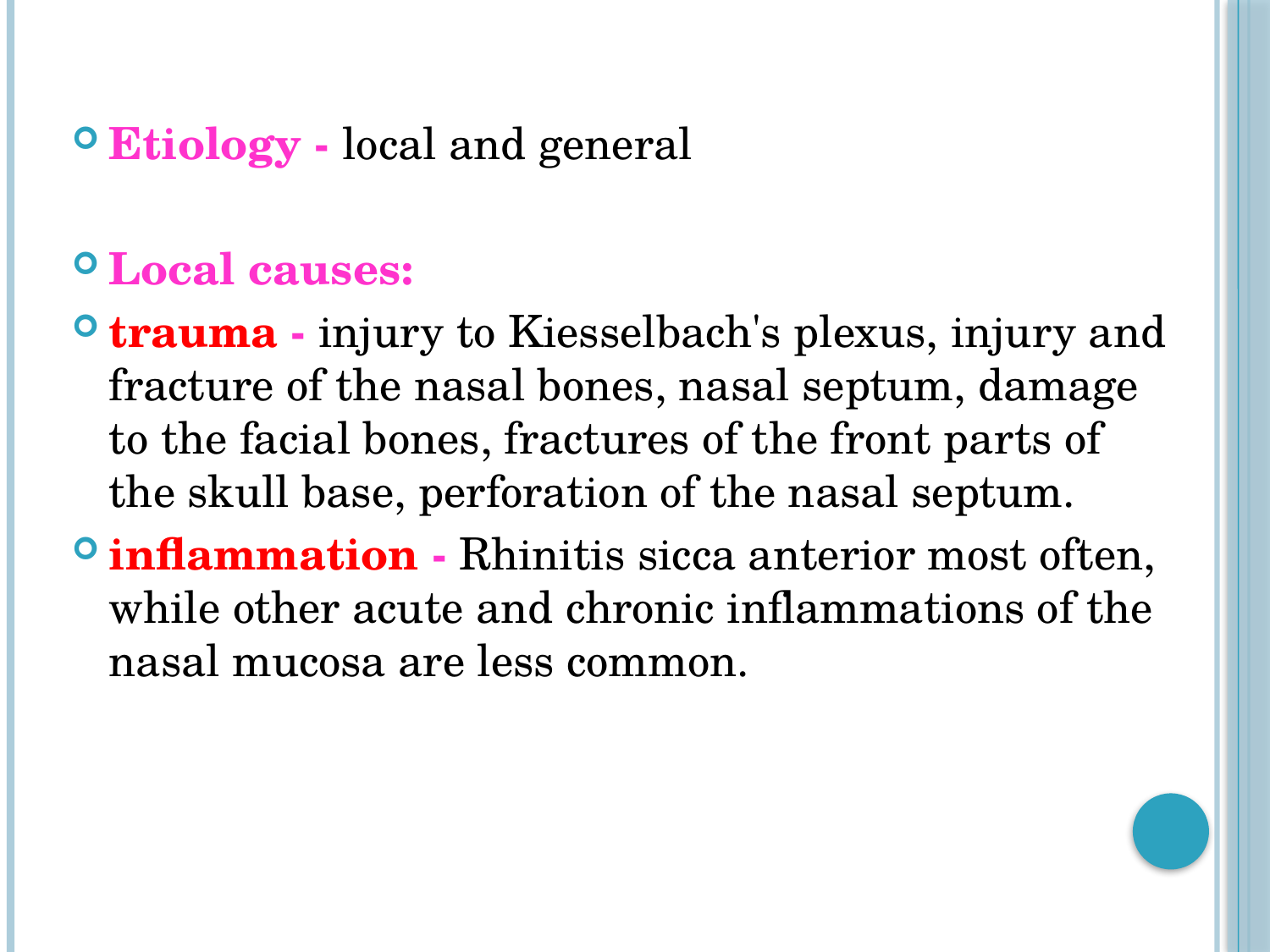

Etiology - local and general

Local causes:
trauma - injury to Kiesselbach's plexus, injury and fracture of the nasal bones, nasal septum, damage to the facial bones, fractures of the front parts of the skull base, perforation of the nasal septum.
inflammation - Rhinitis sicca anterior most often, while other acute and chronic inflammations of the nasal mucosa are less common.